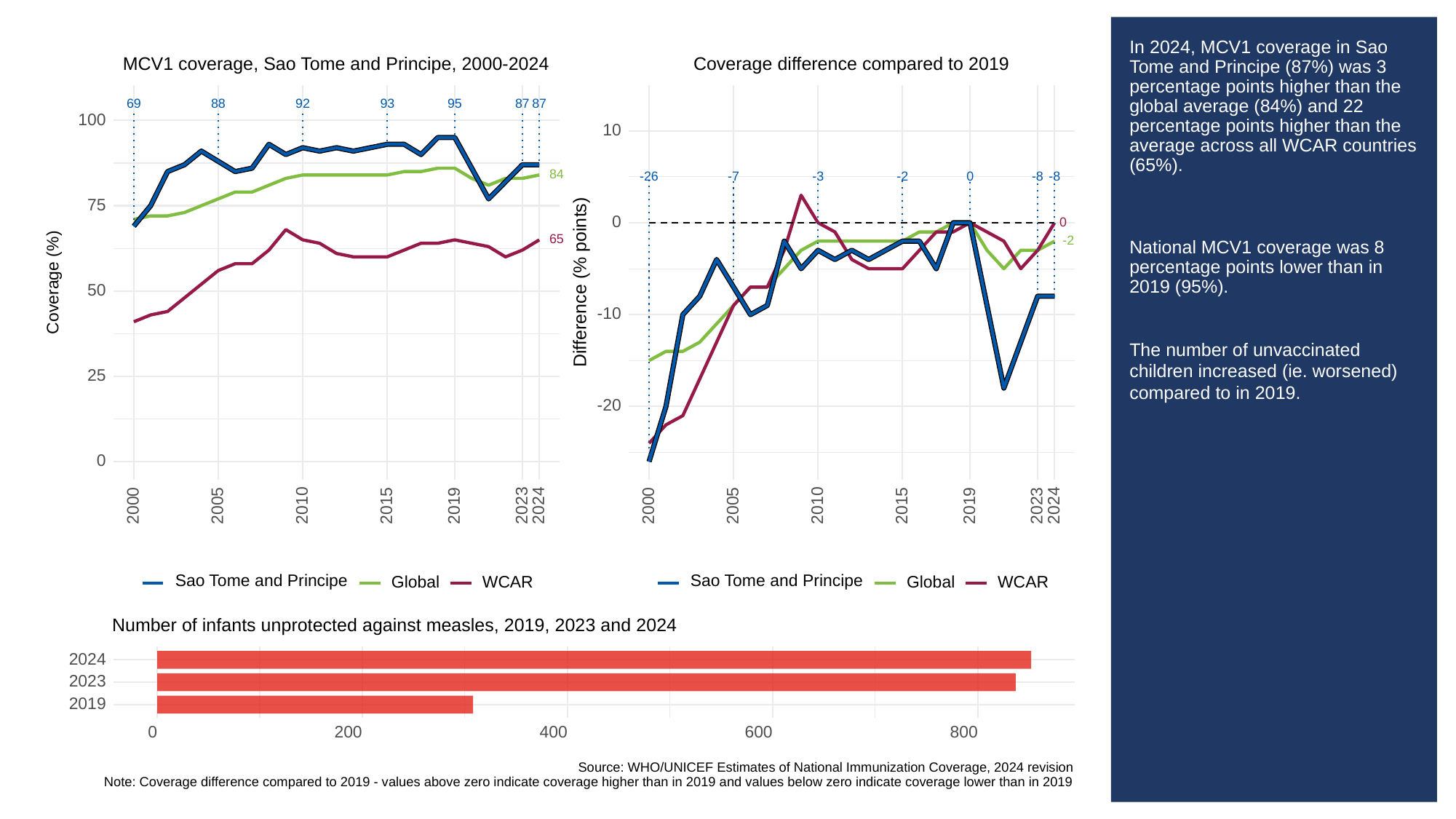

# In 2024, MCV1 coverage in Sao Tome and Principe (87%) was 3 percentage points higher than the global average (84%) and 22 percentage points higher than the average across all WCAR countries (65%).

National MCV1 coverage was 8 percentage points lower than in 2019 (95%).

The number of unvaccinated children increased (ie. worsened) compared to in 2019.

MCV1 coverage, Sao Tome and Principe, 2000-2024
Coverage difference compared to 2019

93
69
88
92
95
87
87

100

10

84
-3
-26
0
-8
-8
-2
-7

75

0
0

65
-2

Difference (% points)
Coverage (%)
50

-10

25

-20

0

2023
2023
2000
2005
2010
2015
2019
2024
2000
2005
2010
2015
2019
2024
Sao Tome and Principe
Sao Tome and Principe
Global
WCAR
Global
WCAR

Number of infants unprotected against measles, 2019, 2023 and 2024

2024

2023

2019

0
200
400
600
800
Source: WHO/UNICEF Estimates of National Immunization Coverage, 2024 revision
Note: Coverage difference compared to 2019 - values above zero indicate coverage higher than in 2019 and values below zero indicate coverage lower than in 2019